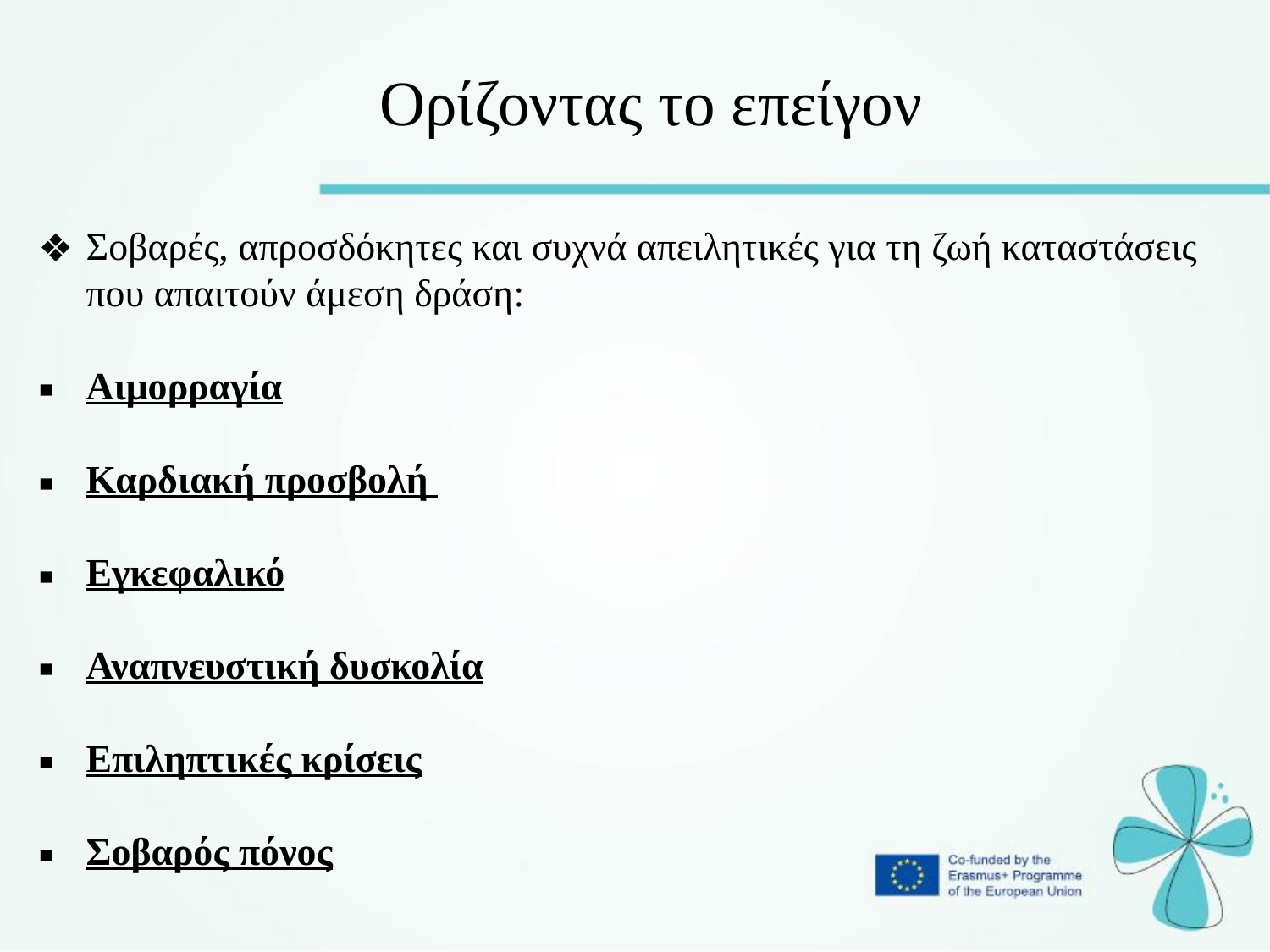

Ορίζοντας το επείγον
Σοβαρές, απροσδόκητες και συχνά απειλητικές για τη ζωή καταστάσεις που απαιτούν άμεση δράση:

Αιμορραγία

Καρδιακή προσβολή

Εγκεφαλικό

Αναπνευστική δυσκολία

Επιληπτικές κρίσεις

Σοβαρός πόνος